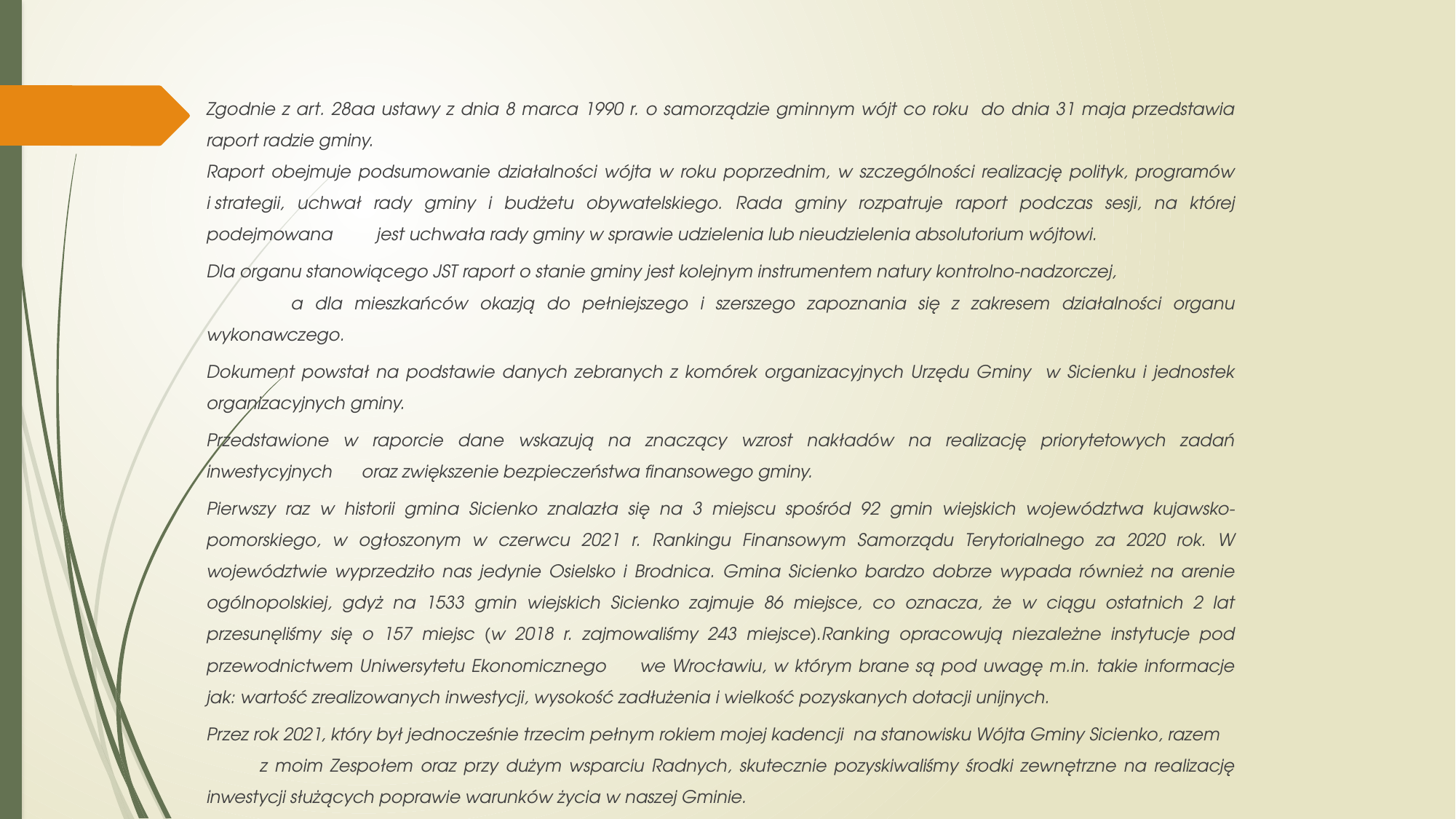

Zgodnie z art. 28aa ustawy z dnia 8 marca 1990 r. o samorządzie gminnym wójt co roku  do dnia 31 maja przedstawia raport radzie gminy.
Raport obejmuje podsumowanie działalności wójta w roku poprzednim, w szczególności realizację polityk, programów i strategii, uchwał rady gminy i budżetu obywatelskiego. Rada gminy rozpatruje raport podczas sesji, na której podejmowana         jest uchwała rady gminy w sprawie udzielenia lub nieudzielenia absolutorium wójtowi.
Dla organu stanowiącego JST raport o stanie gminy jest kolejnym instrumentem natury kontrolno-nadzorczej,                                a dla mieszkańców okazją do pełniejszego i szerszego zapoznania się z zakresem działalności organu wykonawczego.
Dokument powstał na podstawie danych zebranych z komórek organizacyjnych Urzędu Gminy  w Sicienku i jednostek organizacyjnych gminy.
Przedstawione w raporcie dane wskazują na znaczący wzrost nakładów na realizację priorytetowych zadań inwestycyjnych      oraz zwiększenie bezpieczeństwa finansowego gminy.
Pierwszy raz w historii gmina Sicienko znalazła się na 3 miejscu spośród 92 gmin wiejskich województwa kujawsko-pomorskiego, w ogłoszonym w czerwcu 2021 r. Rankingu Finansowym Samorządu Terytorialnego za 2020 rok. W województwie wyprzedziło nas jedynie Osielsko i Brodnica. Gmina Sicienko bardzo dobrze wypada również na arenie ogólnopolskiej, gdyż na 1533 gmin wiejskich Sicienko zajmuje 86 miejsce, co oznacza, że w ciągu ostatnich 2 lat przesunęliśmy się o 157 miejsc (w 2018 r. zajmowaliśmy 243 miejsce).Ranking opracowują niezależne instytucje pod przewodnictwem Uniwersytetu Ekonomicznego     we Wrocławiu, w którym brane są pod uwagę m.in. takie informacje jak: wartość zrealizowanych inwestycji, wysokość zadłużenia i wielkość pozyskanych dotacji unijnych.
Przez rok 2021, który był jednocześnie trzecim pełnym rokiem mojej kadencji  na stanowisku Wójta Gminy Sicienko, razem           z moim Zespołem oraz przy dużym wsparciu Radnych, skutecznie pozyskiwaliśmy środki zewnętrzne na realizację inwestycji służących poprawie warunków życia w naszej Gminie.